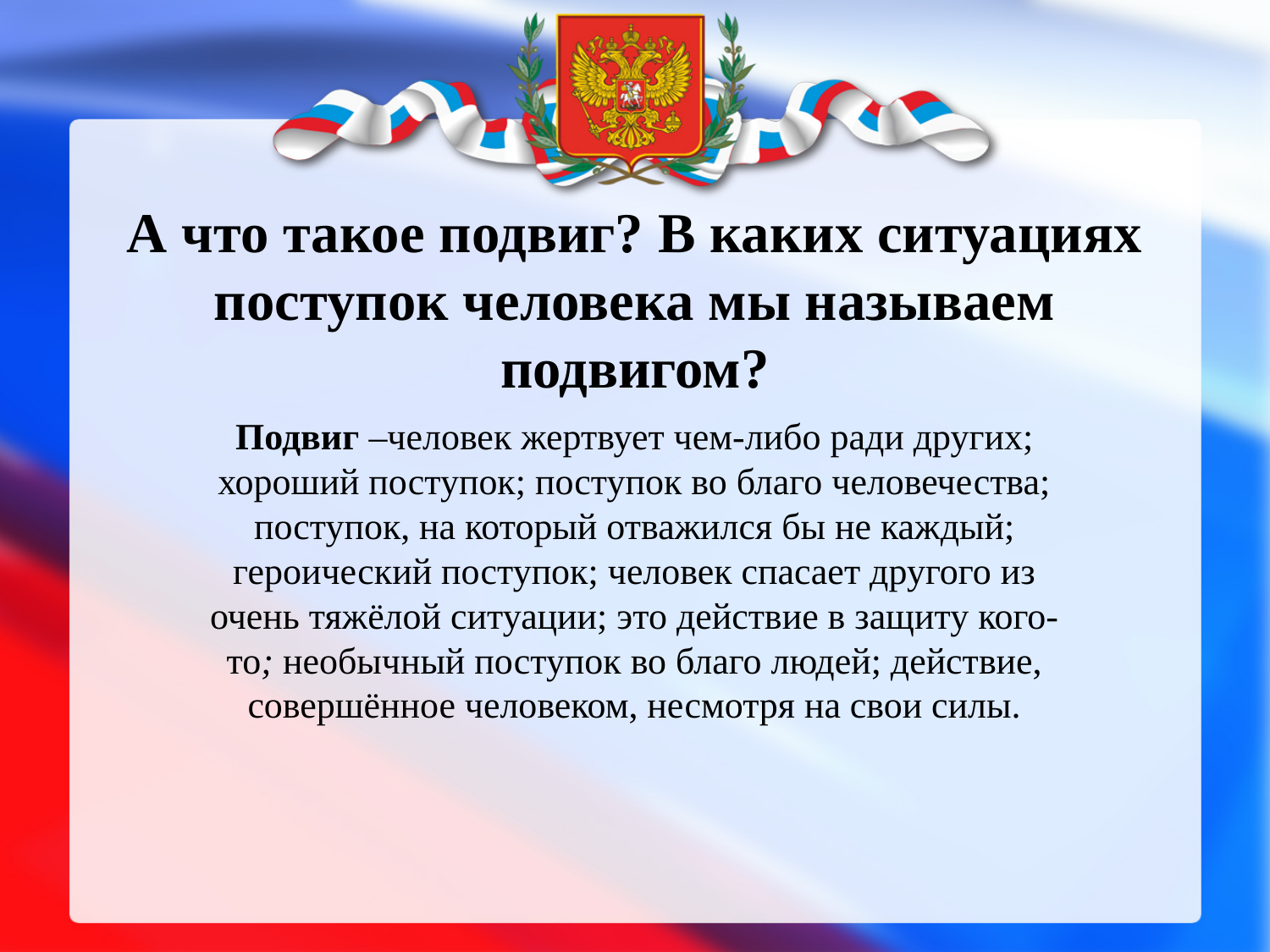

# А что такое подвиг? В каких ситуациях поступок человека мы называем подвигом?
Подвиг –человек жертвует чем-либо ради других; хороший поступок; поступок во благо человечества; поступок, на который отважился бы не каждый; героический поступок; человек спасает другого из очень тяжёлой ситуации; это действие в защиту кого-то; необычный поступок во благо людей; действие, совершённое человеком, несмотря на свои силы.